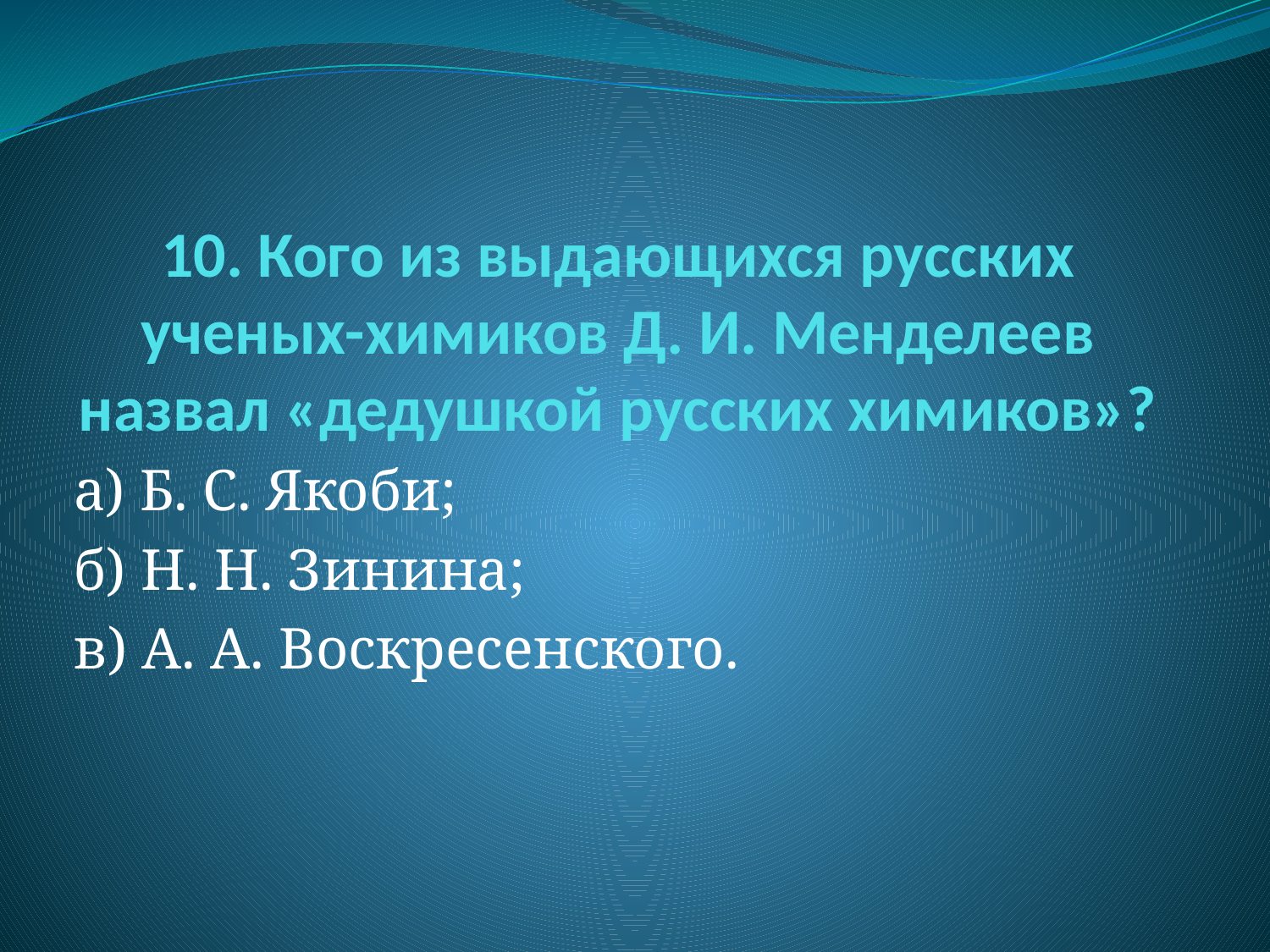

# 10. Кого из выдающихся русских ученых-химиков Д. И. Менделеев назвал «дедушкой русских химиков»?
а) Б. С. Якоби;
б) Н. Н. Зинина;
в) А. А. Воскресенского.